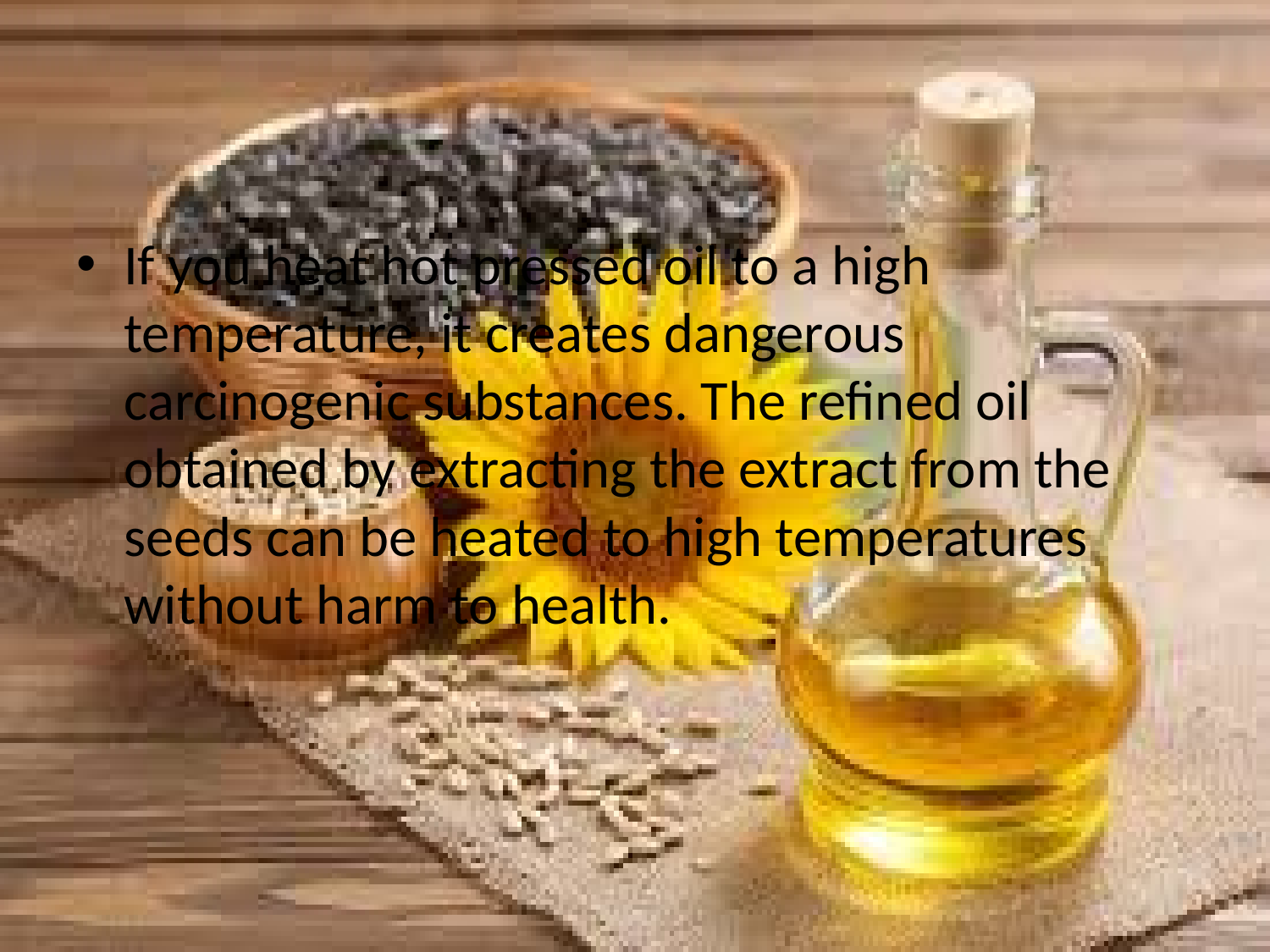

If you heat hot pressed oil to a high temperature, it creates dangerous carcinogenic substances. The refined oil obtained by extracting the extract from the seeds can be heated to high temperatures without harm to health.